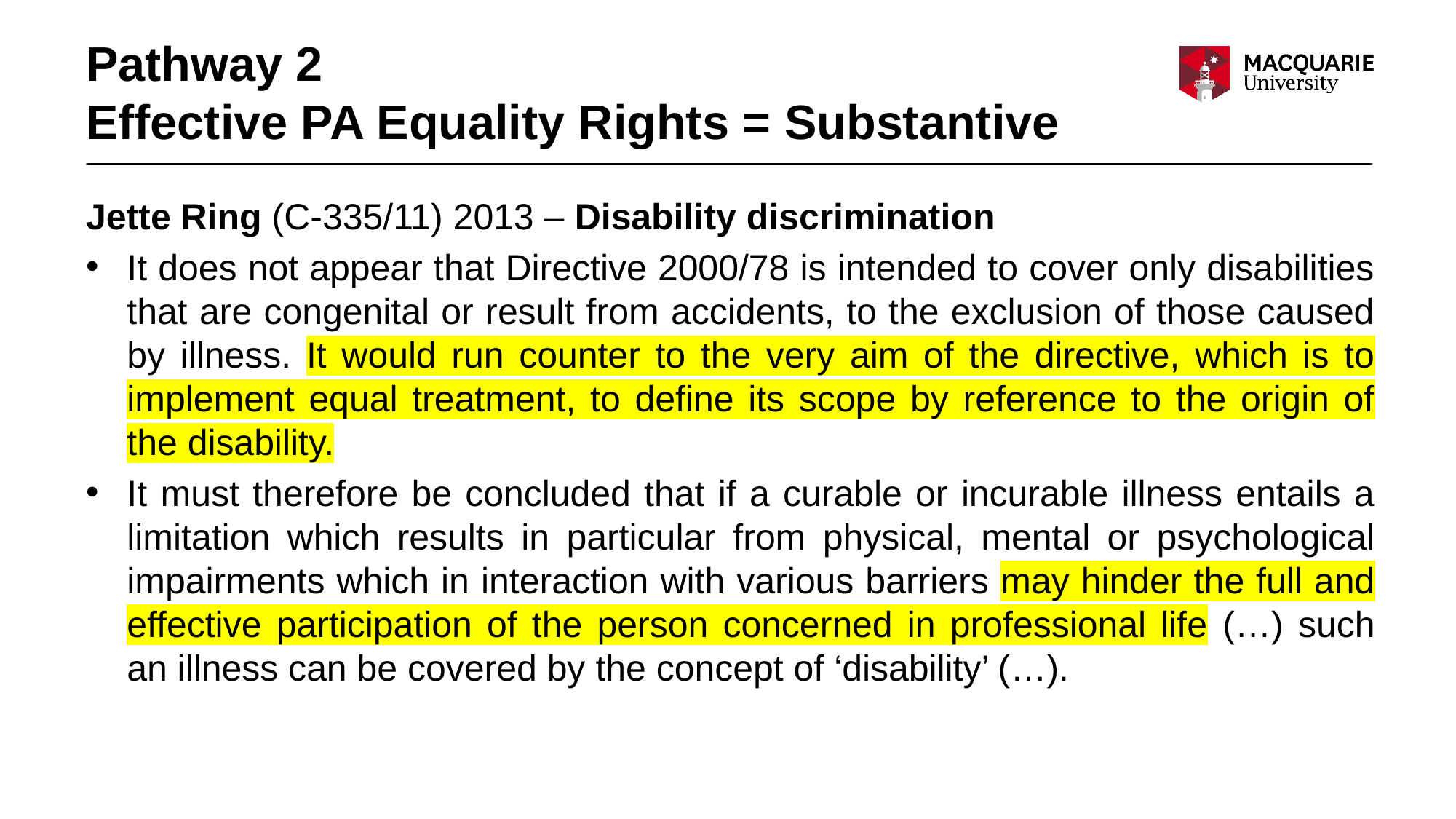

# Pathway 2 Effective PA Equality Rights = Substantive
Jette Ring (C‑335/11) 2013 – Disability discrimination
It does not appear that Directive 2000/78 is intended to cover only disabilities that are congenital or result from accidents, to the exclusion of those caused by illness. It would run counter to the very aim of the directive, which is to implement equal treatment, to define its scope by reference to the origin of the disability.
It must therefore be concluded that if a curable or incurable illness entails a limitation which results in particular from physical, mental or psychological impairments which in interaction with various barriers may hinder the full and effective participation of the person concerned in professional life (…) such an illness can be covered by the concept of ‘disability’ (…).